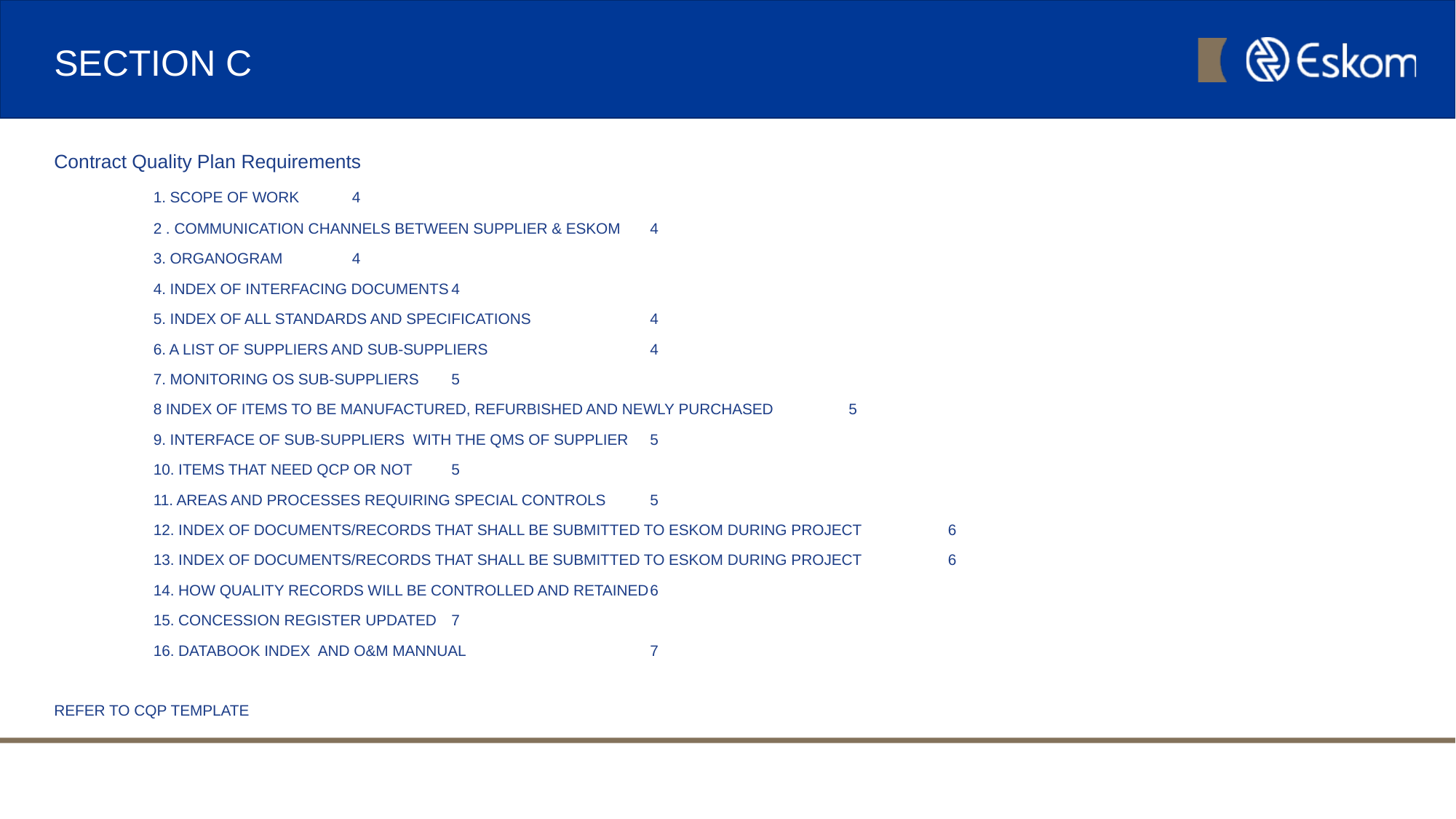

# SECTION C
Contract Quality Plan Requirements
	1. SCOPE OF WORK							4
	2 . COMMUNICATION CHANNELS BETWEEN SUPPLIER & ESKOM				4
	3. ORGANOGRAM							4
	4. INDEX OF INTERFACING DOCUMENTS						4
	5. INDEX OF ALL STANDARDS AND SPECIFICATIONS					4
	6. A LIST OF SUPPLIERS AND SUB-SUPPLIERS					4
	7. MONITORING OS SUB-SUPPLIERS						5
	8 INDEX OF ITEMS TO BE MANUFACTURED, REFURBISHED AND NEWLY PURCHASED			5
	9. INTERFACE OF SUB-SUPPLIERS  WITH THE QMS OF SUPPLIER				5
	10. ITEMS THAT NEED QCP OR NOT						5
	11. AREAS AND PROCESSES REQUIRING SPECIAL CONTROLS				5
	12. INDEX OF DOCUMENTS/RECORDS THAT SHALL BE SUBMITTED TO ESKOM DURING PROJECT		6
	13. INDEX OF DOCUMENTS/RECORDS THAT SHALL BE SUBMITTED TO ESKOM DURING PROJECT		6
	14. HOW QUALITY RECORDS WILL BE CONTROLLED AND RETAINED				6
	15. CONCESSION REGISTER UPDATED						7
	16. DATABOOK INDEX  AND O&M MANNUAL						7

REFER TO CQP TEMPLATE